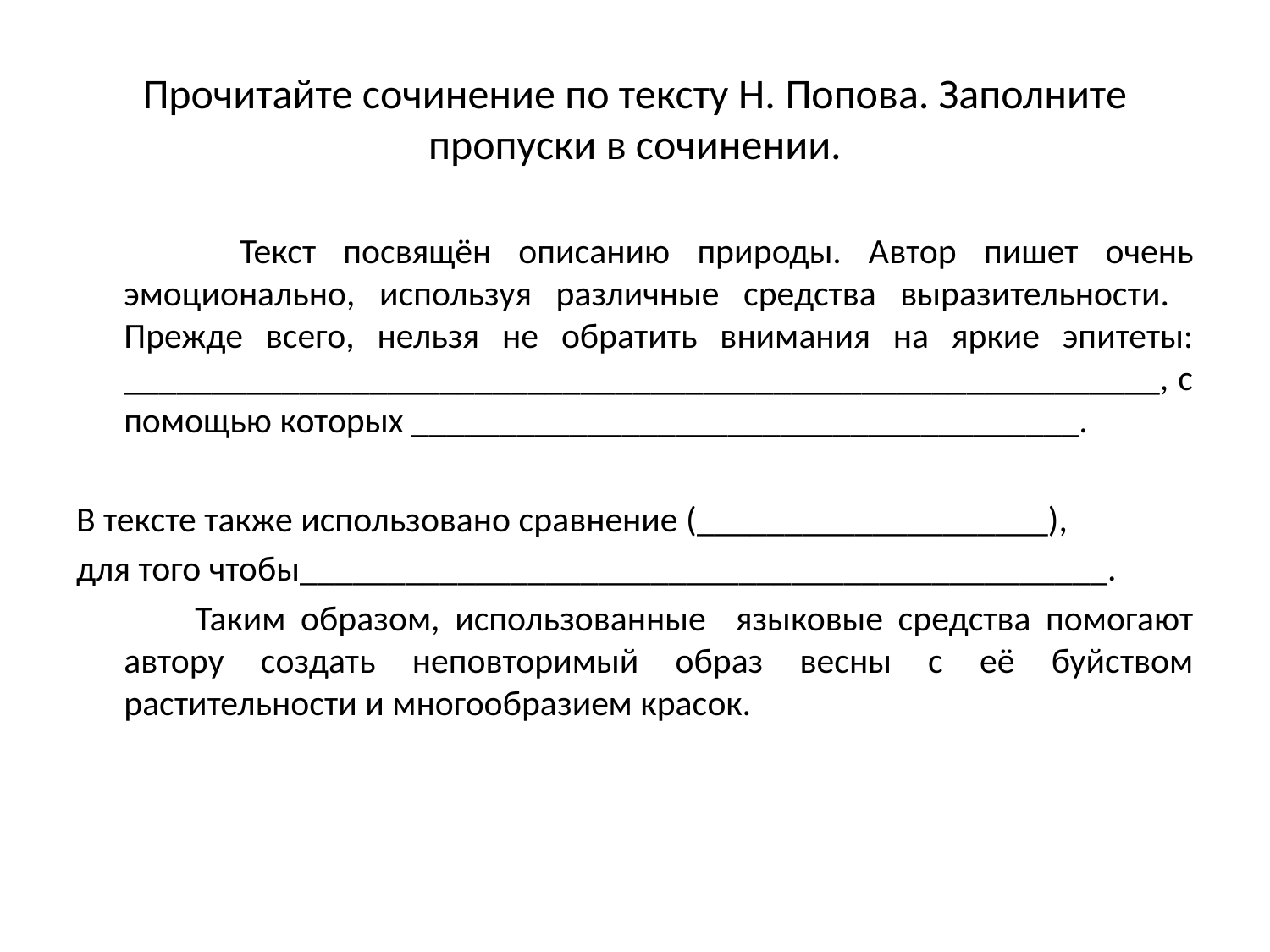

# Прочитайте сочинение по тексту Н. Попова. Заполните пропуски в сочинении.
      Текст посвящён описанию природы. Автор пишет очень эмоционально, используя различные средства выразительности.  Прежде всего, нельзя не обратить внимания на яркие эпитеты: ___________________________________________________________, с помощью которых ______________________________________.

В тексте также использовано сравнение (____________________),
для того чтобы______________________________________________.
        Таким образом, использованные  языковые средства помогают автору создать неповторимый образ весны с её буйством растительности и многообразием красок.